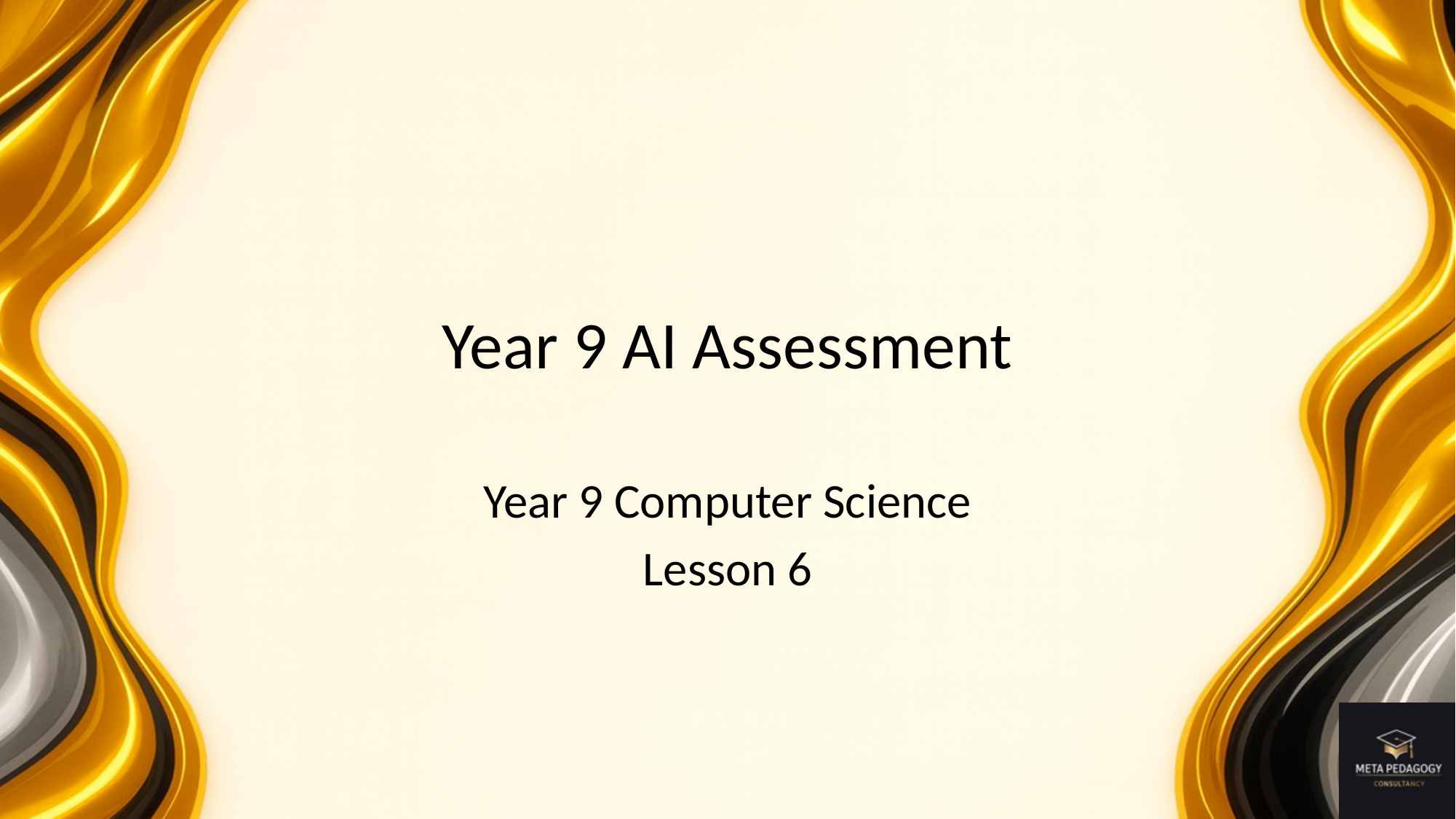

# Year 9 AI Assessment
Year 9 Computer Science
Lesson 6